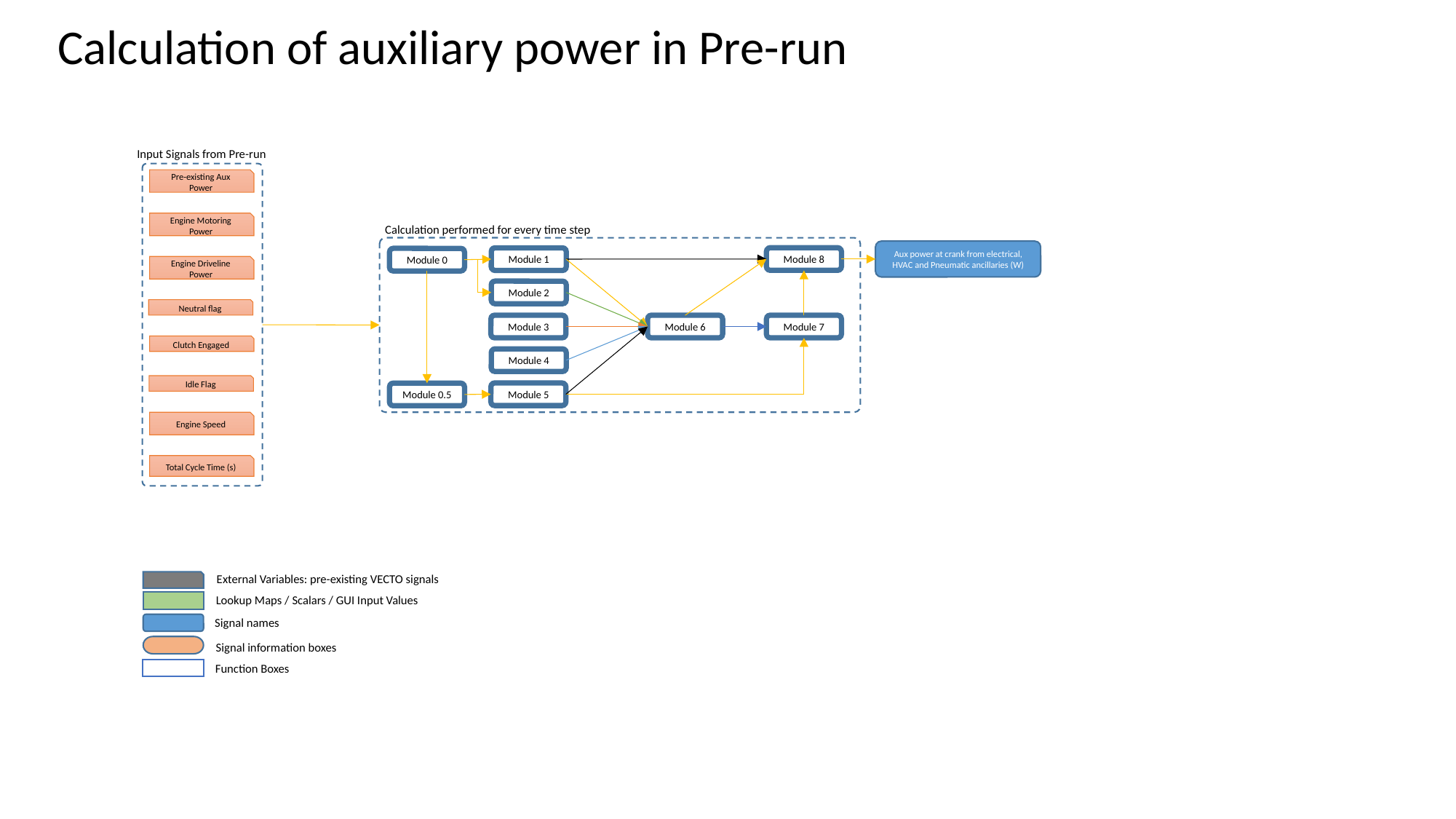

Calculation of auxiliary power in Pre-run
Input Signals from Pre-run

Pre-existing Aux Power
Engine Motoring Power
Calculation performed for every time step

Aux power at crank from electrical, HVAC and Pneumatic ancillaries (W)
Module 8
Module 1
Module 0
Engine Driveline Power
Module 2
Neutral flag
Module 7
Module 6
Module 3
Clutch Engaged
Module 4
Idle Flag
Module 5
Module 0.5
Engine Speed
Total Cycle Time (s)
External Variables: pre-existing VECTO signals

Lookup Maps / Scalars / GUI Input Values

Signal names

Signal information boxes

Function Boxes